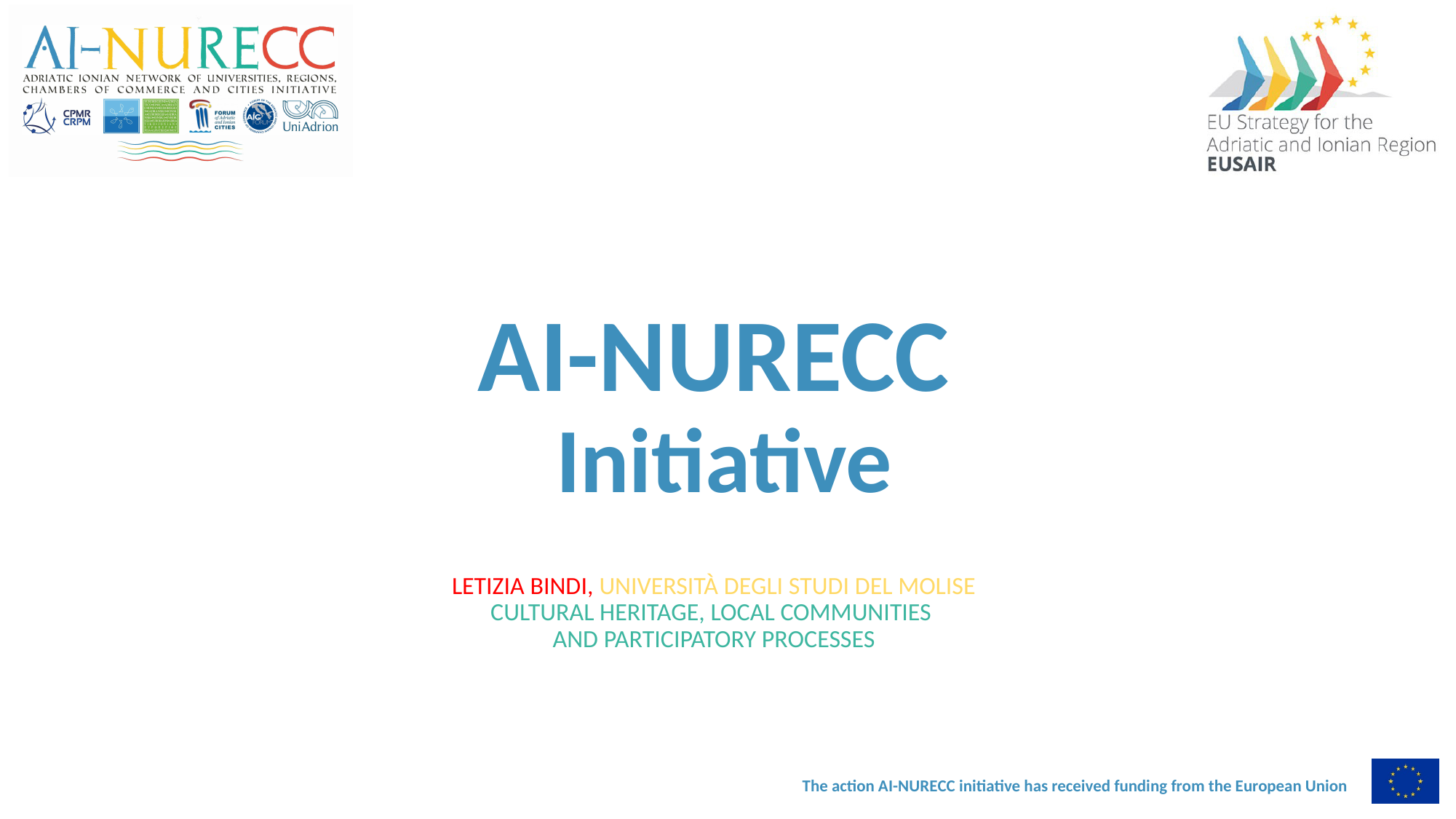

# AI-NURECC Initiative Letizia Bindi, Università degli Studi del Molise CULTURAL HERITAGE, LOCAL COMMUNITIES AND PARTICIPATORY PROCESSES